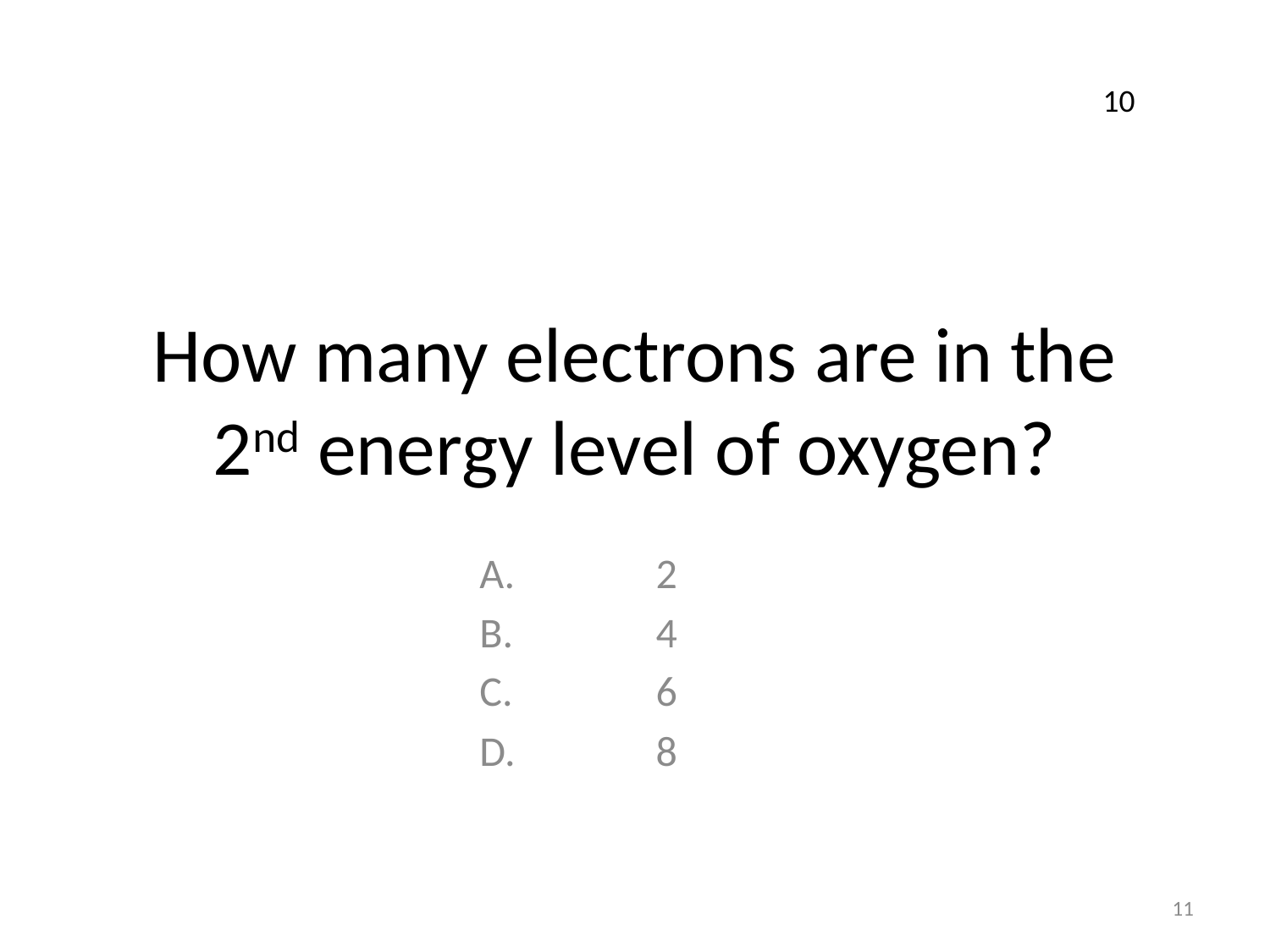

10
# How many electrons are in the 2nd energy level of oxygen?
2
4
6
8
11